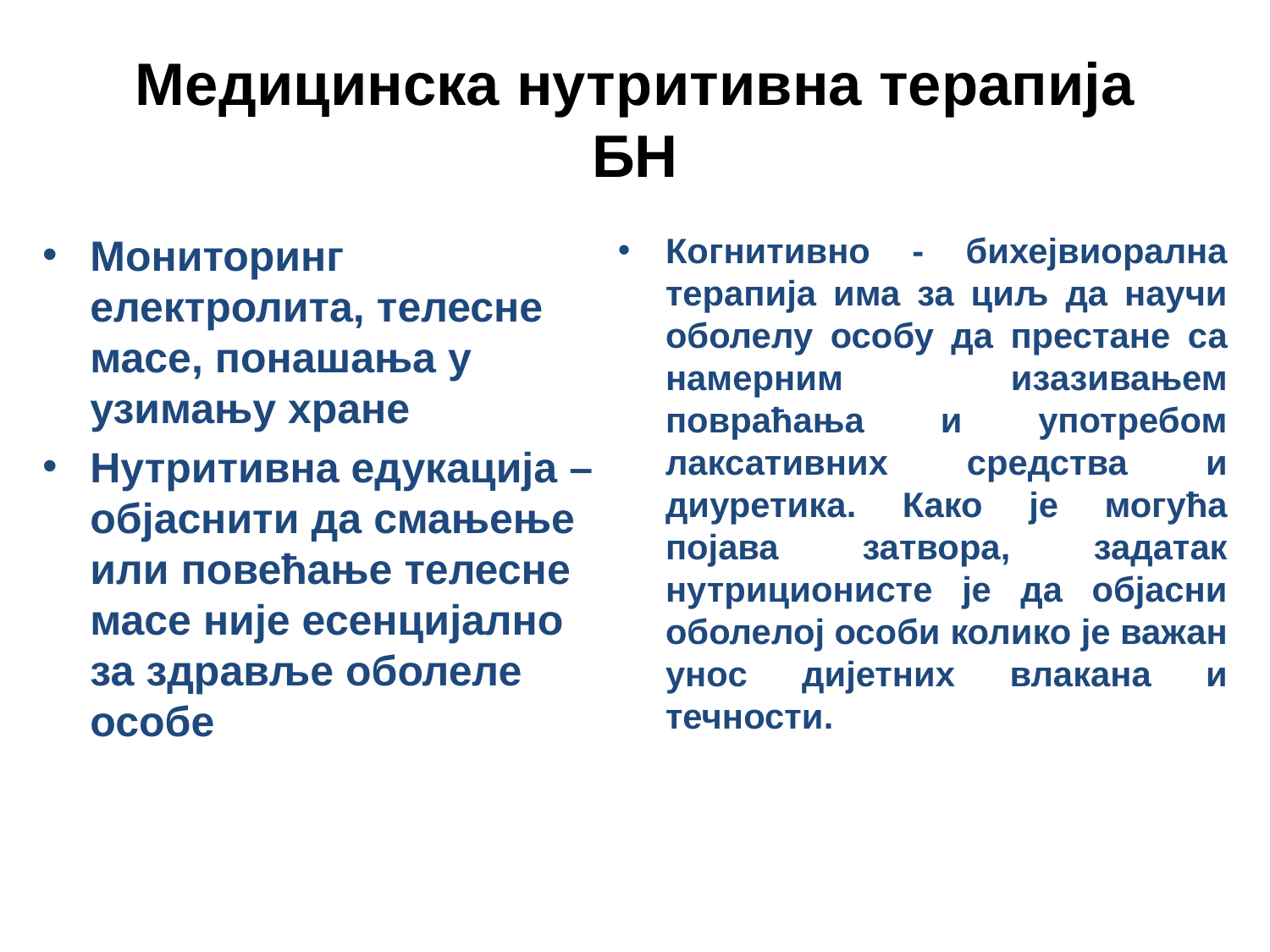

# Медицинска нутритивна терапија БН
Мониторинг електролита, телесне масе, понашања у узимању хране
Нутритивна едукација – објаснити да смањење или повећање телесне масе није есенцијално за здравље оболеле особе
Когнитивно - бихејвиорална терапија има за циљ да научи оболелу особу да престане са намерним изазивањем повраћања и употребом лаксативних средства и диуретика. Како је могућа појава затвора, задатак нутриционисте је да објасни оболелој особи колико је важан унос дијетних влакана и течности.